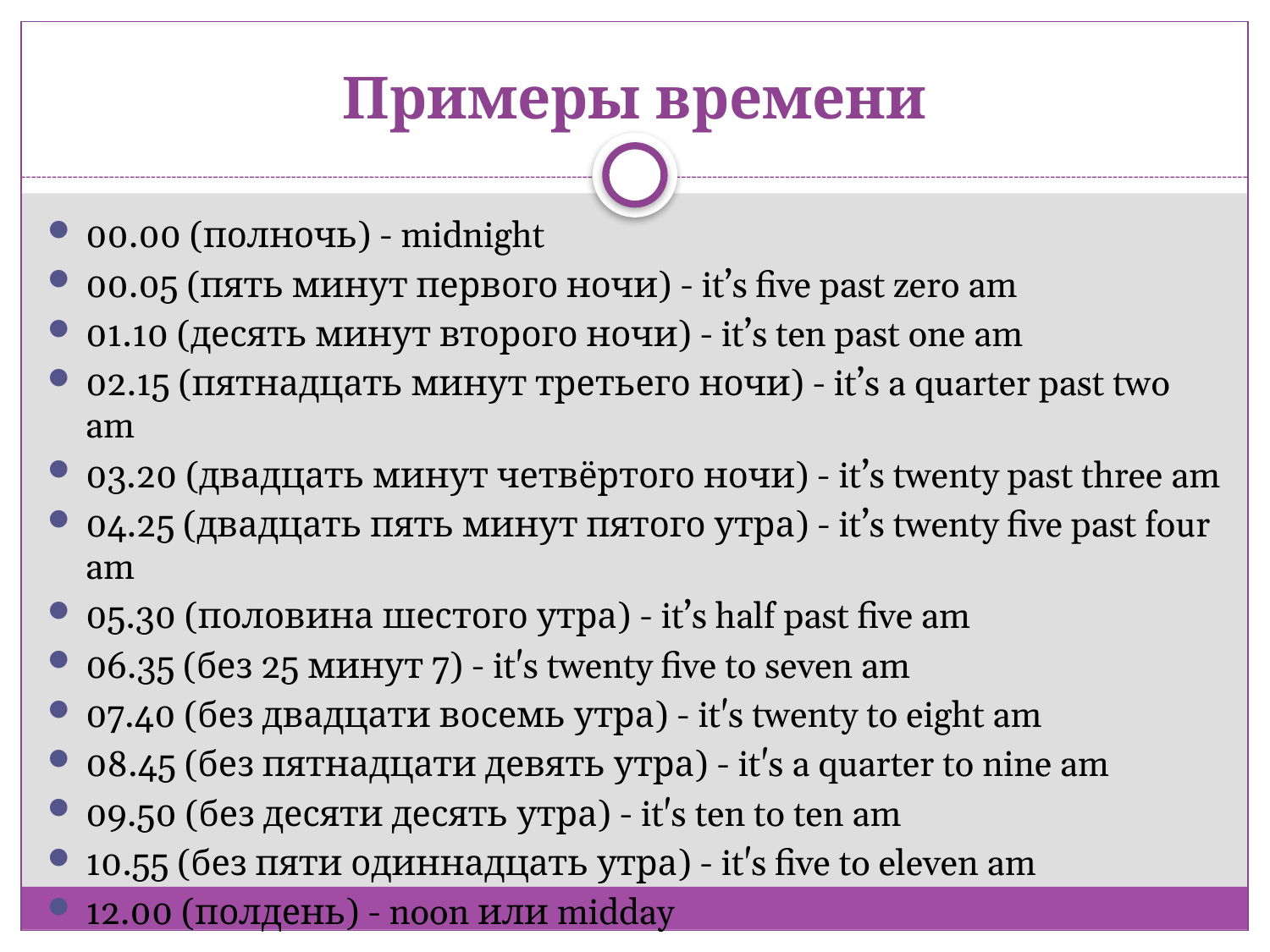

# Примеры времени
00.00 (полночь) - midnight
00.05 (пять минут первого ночи) - it’s five past zero am
01.10 (десять минут второго ночи) - it’s ten past one am
02.15 (пятнадцать минут третьего ночи) - it’s a quarter past two am
03.20 (двадцать минут четвёртого ночи) - it’s twenty past three am
04.25 (двадцать пять минут пятого утра) - it’s twenty five past four am
05.30 (половина шестого утра) - it’s half past five am
06.35 (без 25 минут 7) - it's twenty five to seven am
07.40 (без двадцати восемь утра) - it's twenty to eight am
08.45 (без пятнадцати девять утра) - it's a quarter to nine am
09.50 (без десяти десять утра) - it's ten to ten am
10.55 (без пяти одиннадцать утра) - it's five to eleven am
12.00 (полдень) - noon или midday